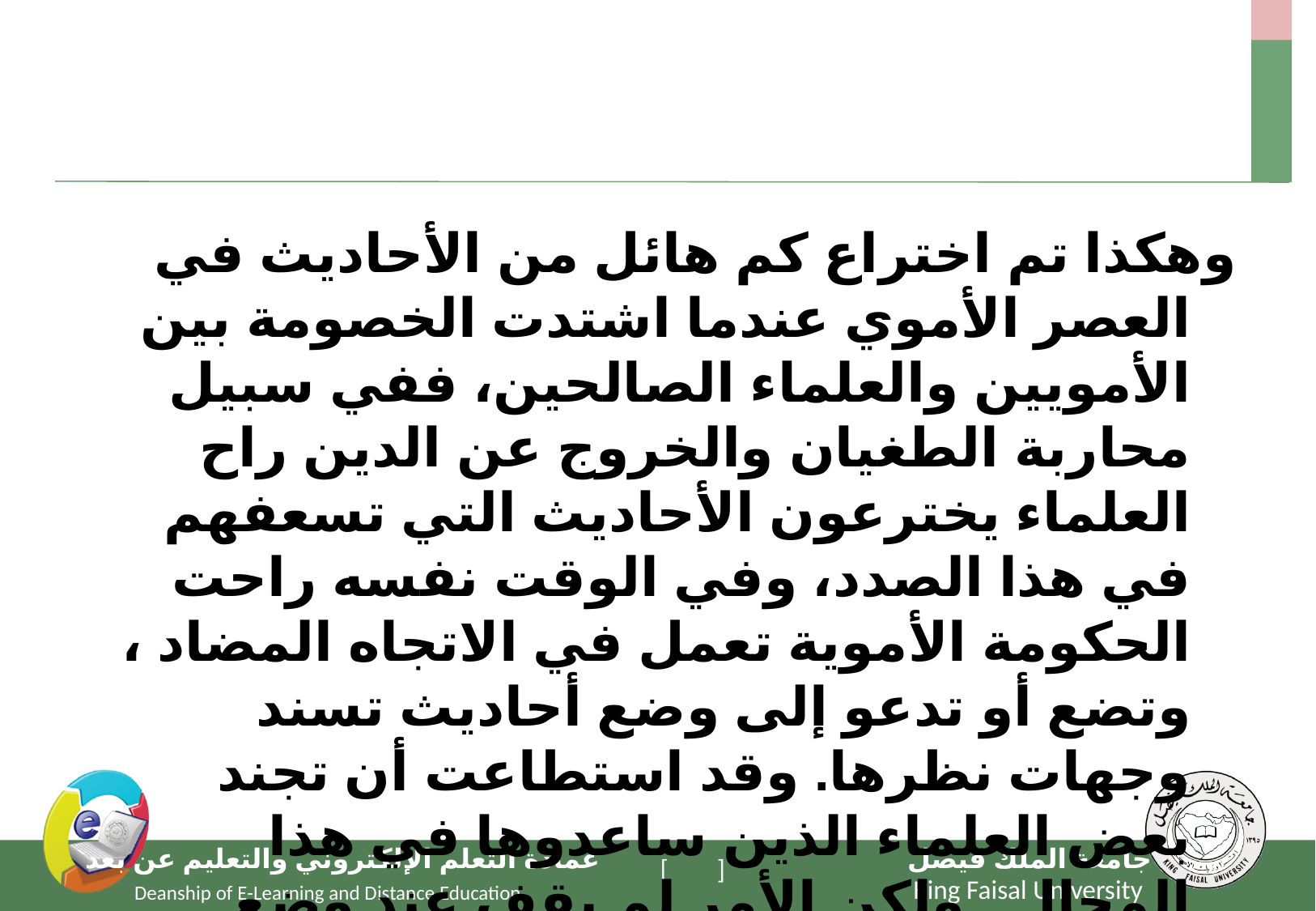

#
وهكذا تم اختراع كم هائل من الأحاديث في العصر الأموي عندما اشتدت الخصومة بين الأمويين والعلماء الصالحين، ففي سبيل محاربة الطغيان والخروج عن الدين راح العلماء يخترعون الأحاديث التي تسعفهم في هذا الصدد، وفي الوقت نفسه راحت الحكومة الأموية تعمل في الاتجاه المضاد ، وتضع أو تدعو إلى وضع أحاديث تسند وجهات نظرها. وقد استطاعت أن تجند بعض العلماء الذين ساعدوها في هذا المجال.. ولكن الأمر لم يقف عند وضع أحاديث تخدم أغراضاً سياسية، بل تعدّاه إلى النواحي الدينية في أمور التي لا تتفق مع ما يراه أهل المدينة . وقد استمر هذا الحال في وضع الأحاديث في القرن الثاني أيضاً .